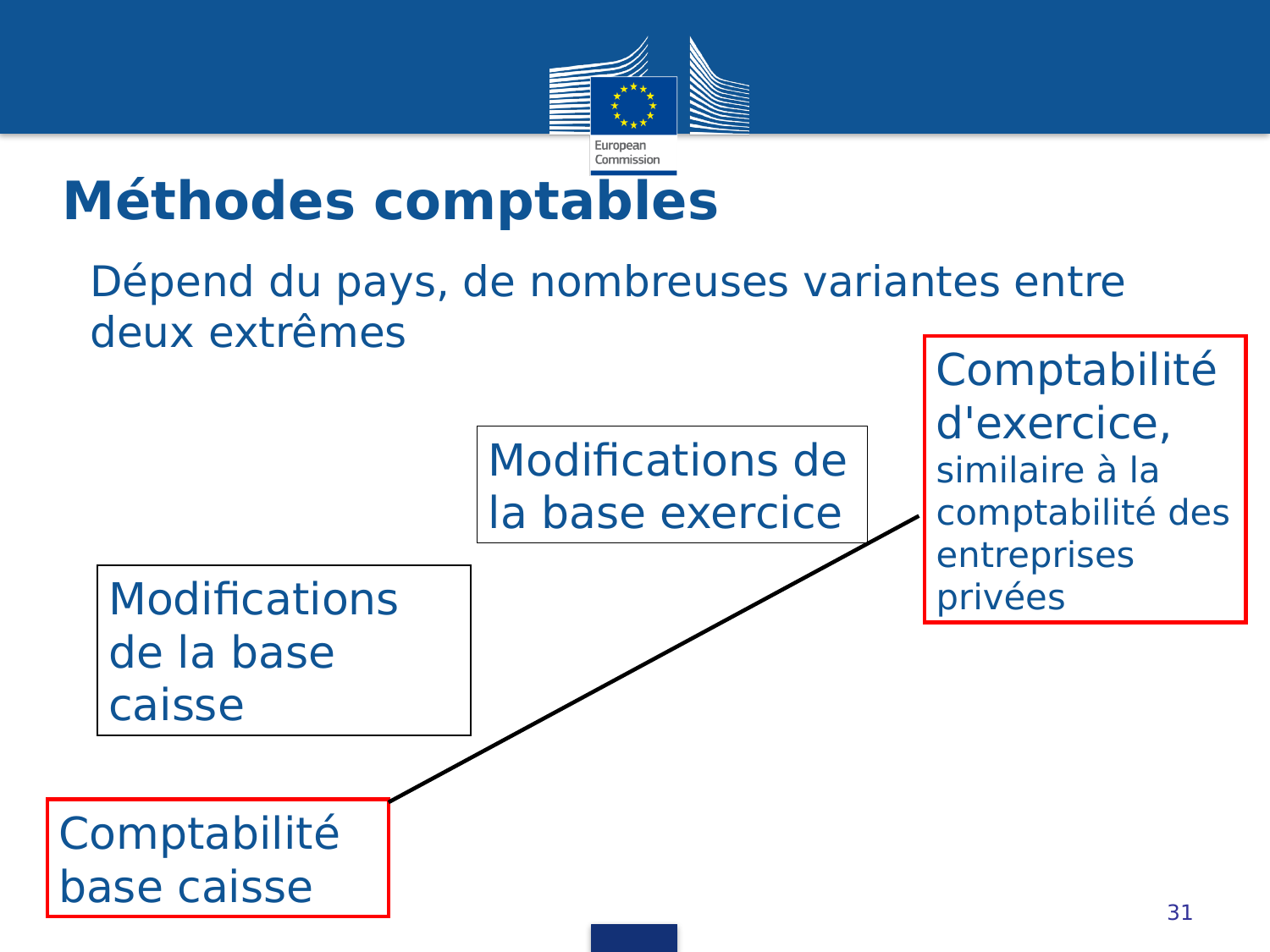

Méthodes comptables
Dépend du pays, de nombreuses variantes entre deux extrêmes
Comptabilité d'exercice, similaire à la comptabilité des entreprises  privées
Modifications de la base exercice

Modifications de la base caisse
Comptabilité base caisse
31